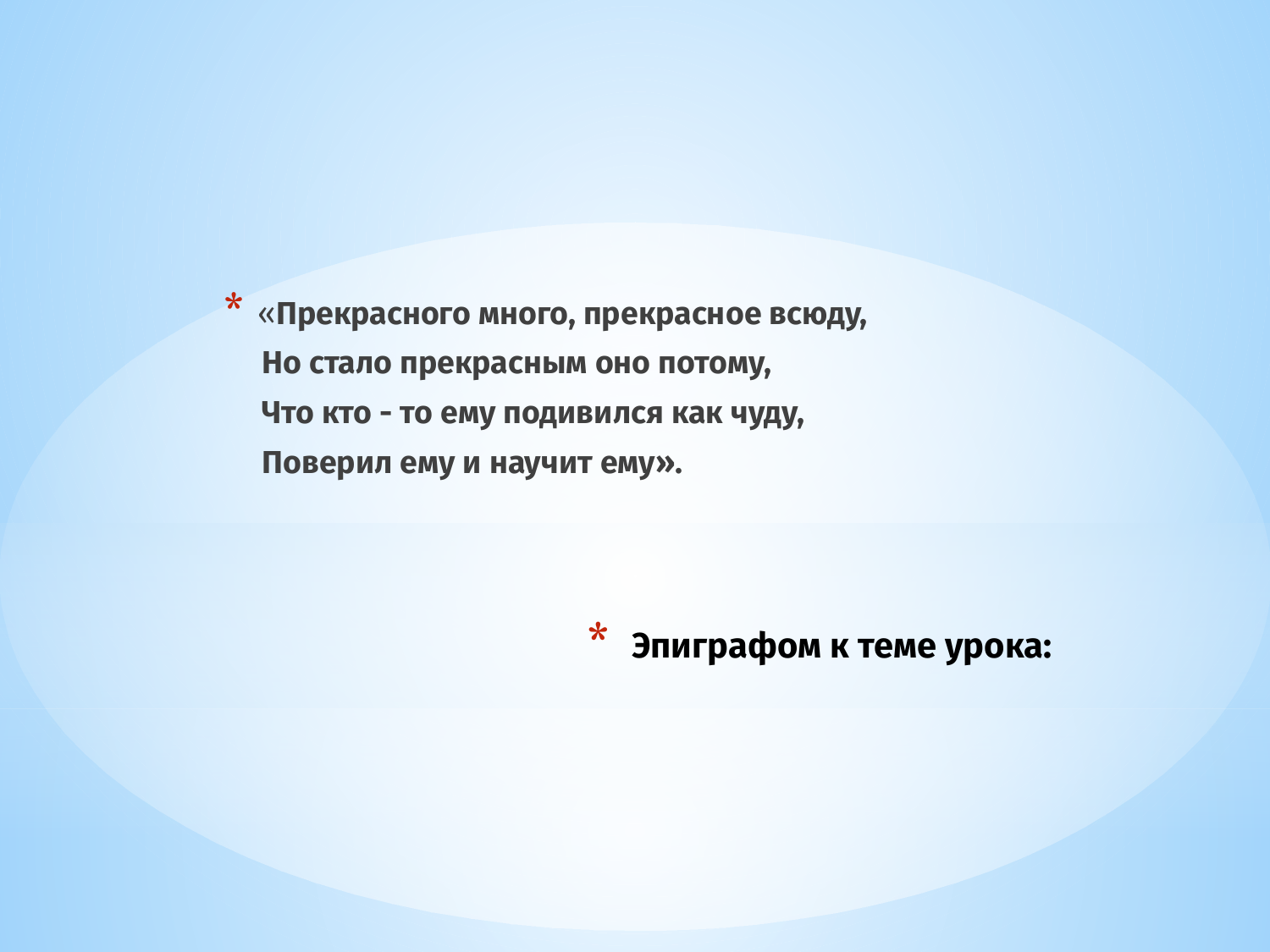

«Прекрасного много, прекрасное всюду,
     Но стало прекрасным оно потому,
     Что кто - то ему подивился как чуду,
     Поверил ему и научит ему».
# Эпиграфом к теме урока: